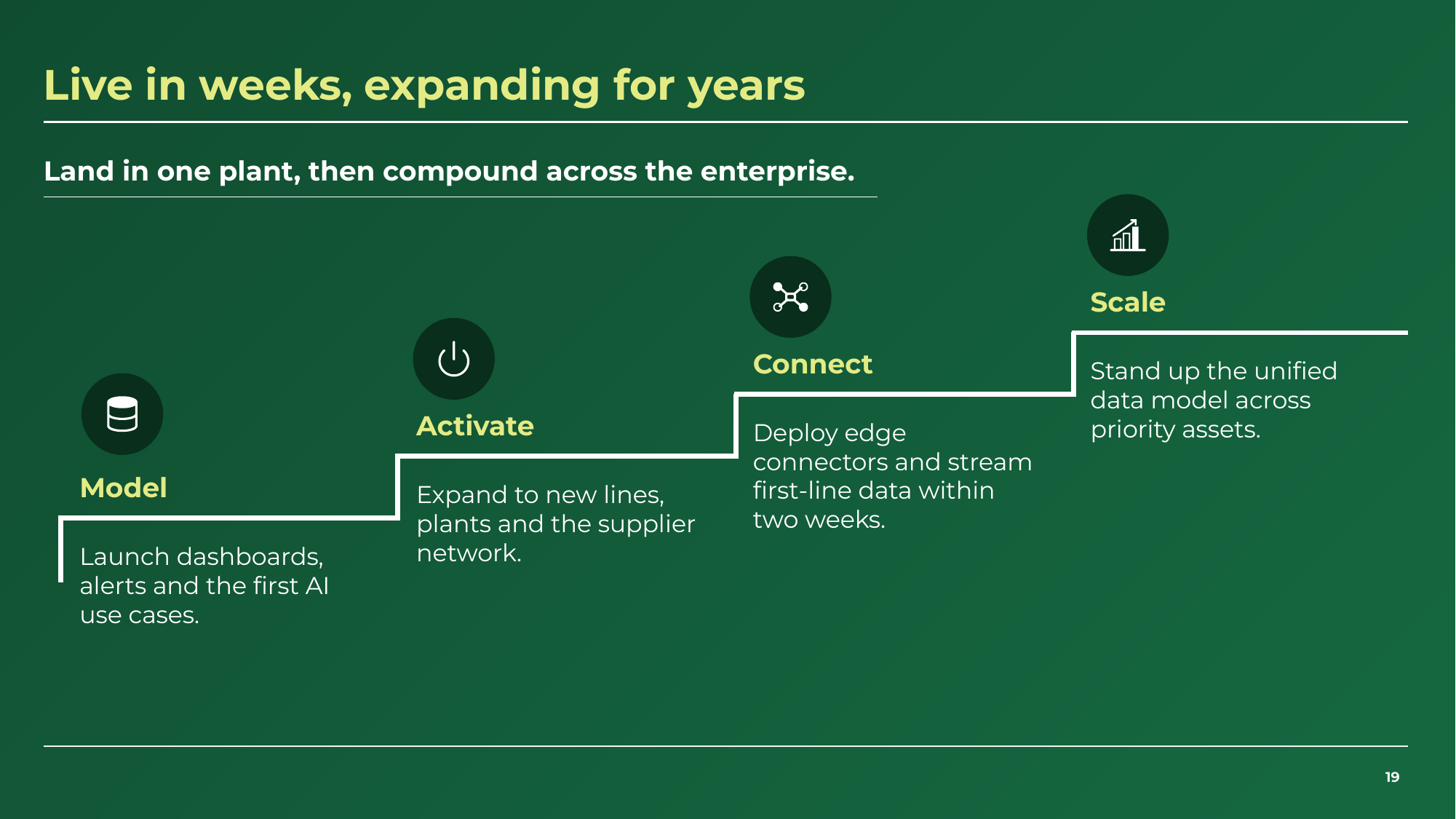

# Live in weeks, expanding for years
Land in one plant, then compound across the enterprise.

Scale

Connect
Stand up the unified data model across priority assets.

Activate
Deploy edge connectors and stream first-line data within two weeks.
Model
Expand to new lines, plants and the supplier network.
Launch dashboards, alerts and the first AI use cases.
19